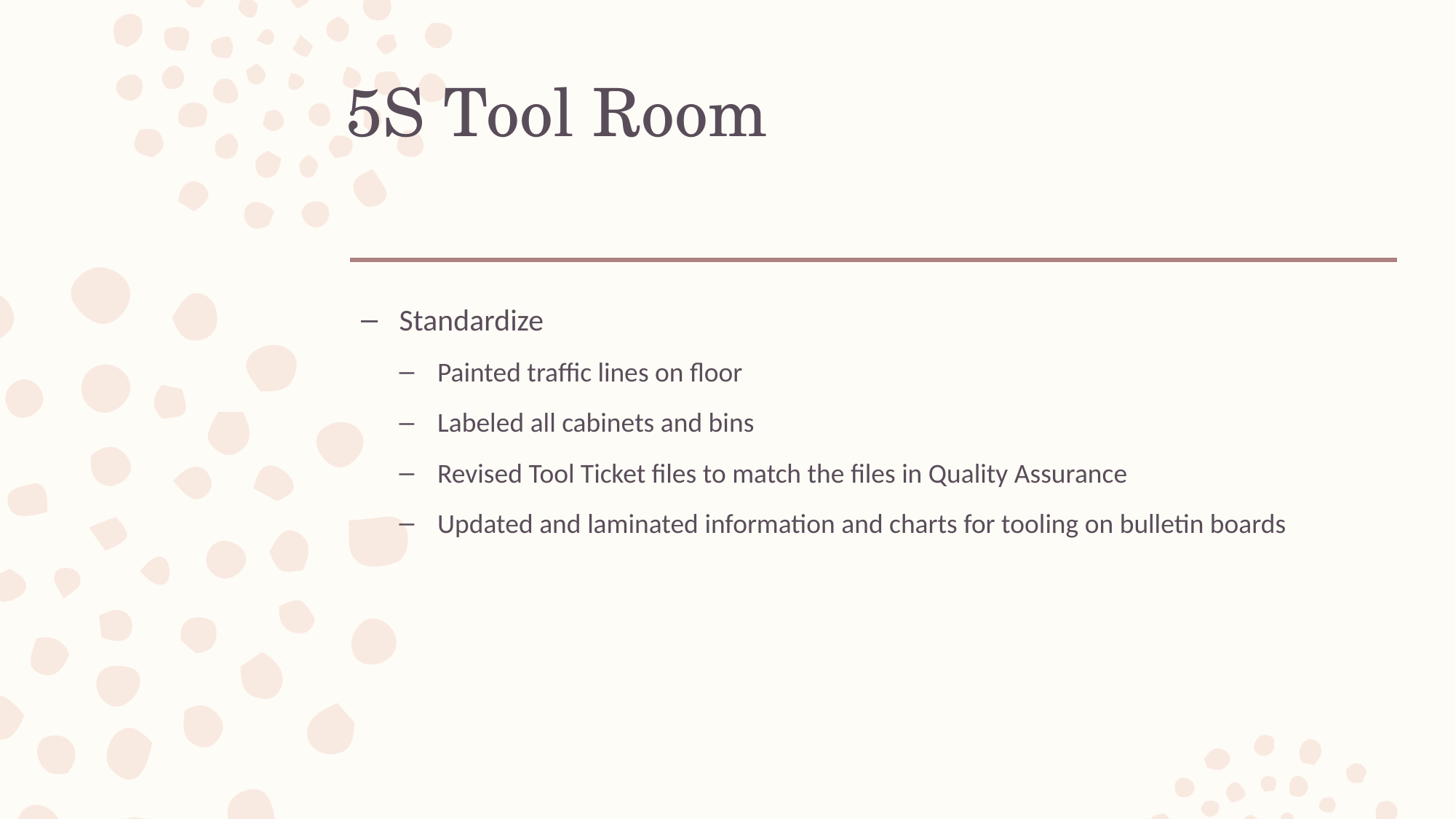

# 5S Tool Room
Standardize
Painted traffic lines on floor
Labeled all cabinets and bins
Revised Tool Ticket files to match the files in Quality Assurance
Updated and laminated information and charts for tooling on bulletin boards